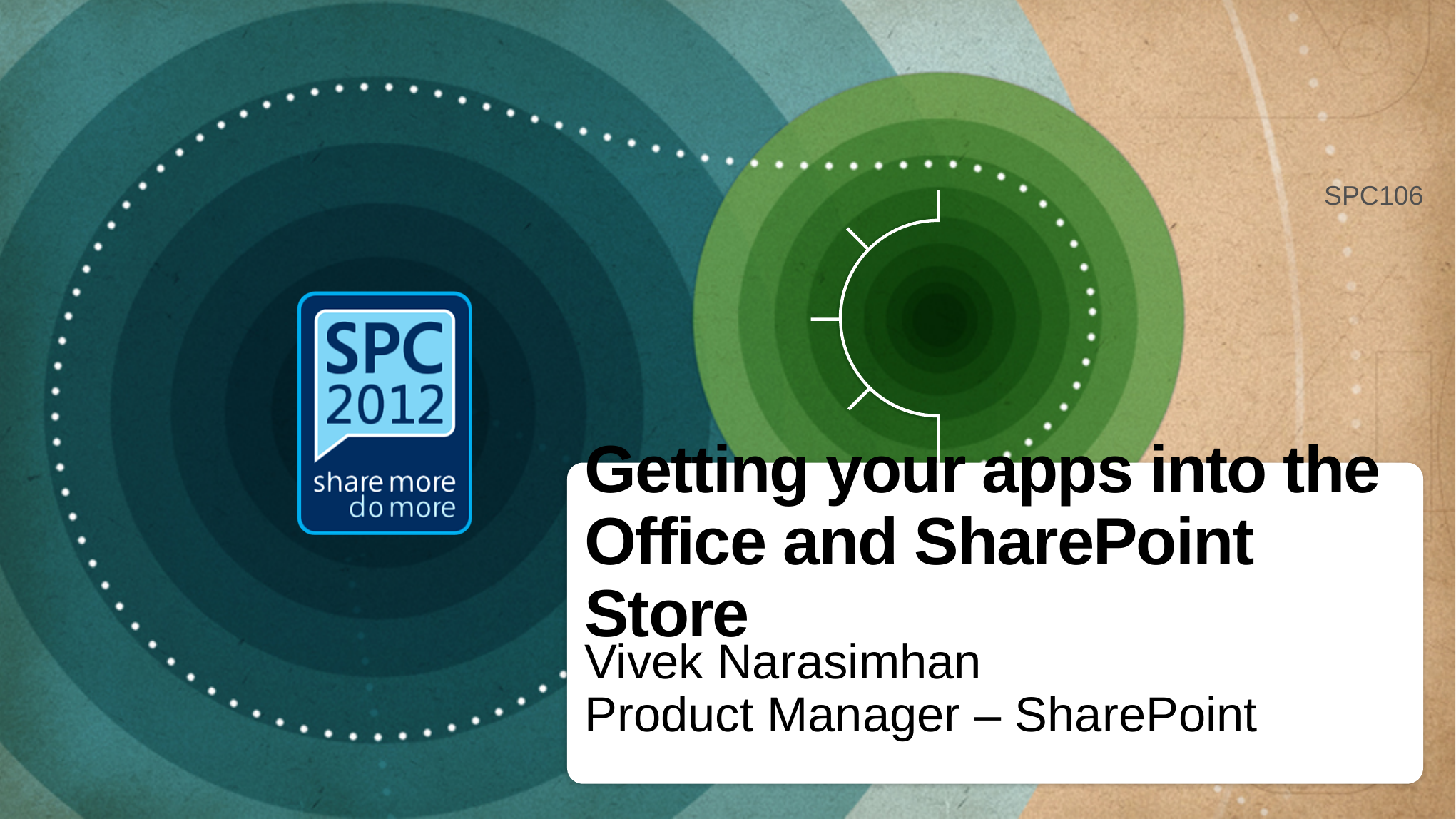

SPC106
# Getting your apps into the Office and SharePoint Store
Vivek Narasimhan
Product Manager – SharePoint